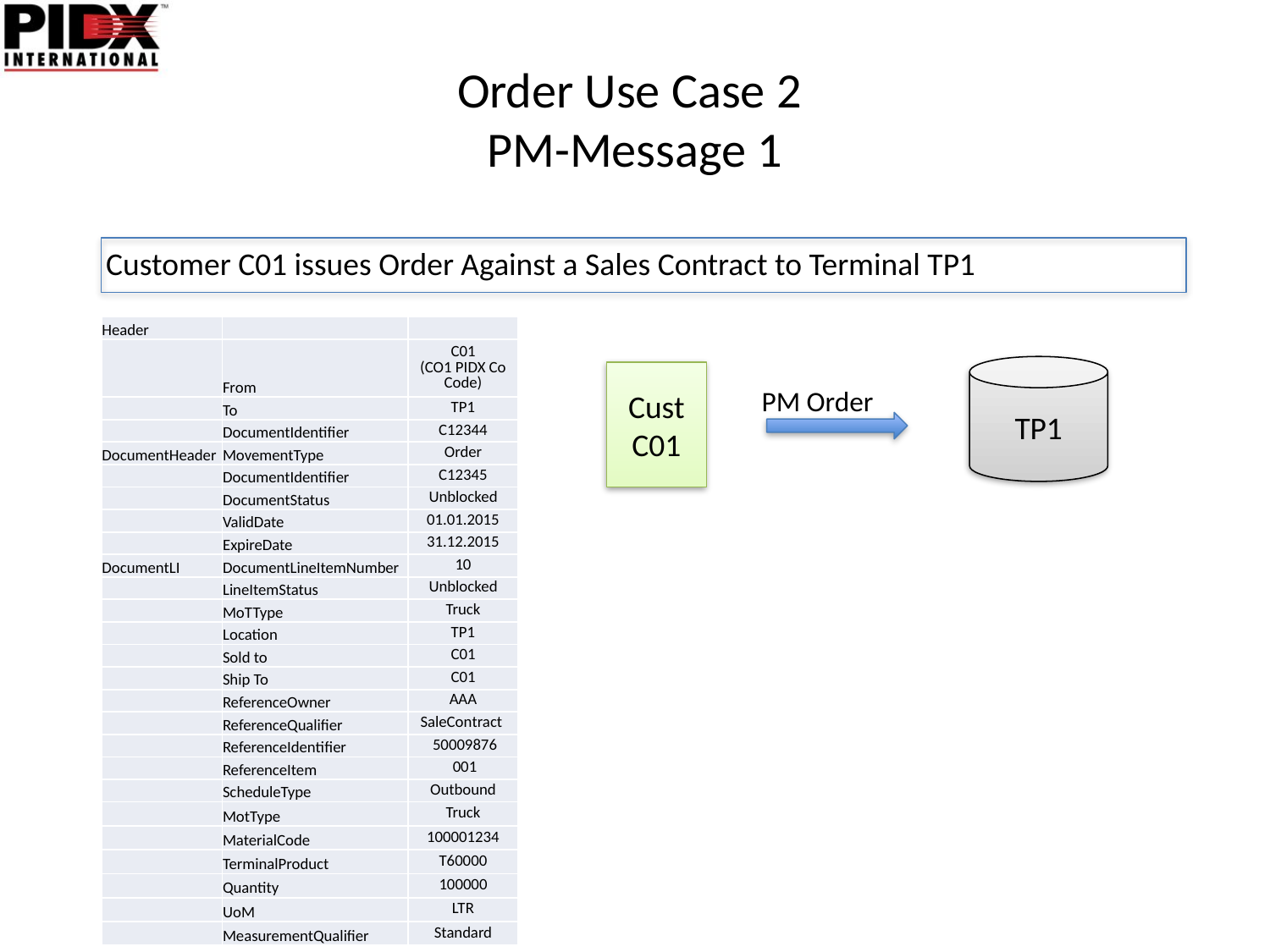

# Order Use Case 2 PM-Message 1
Customer C01 issues Order Against a Sales Contract to Terminal TP1

| Header |  |  |
| --- | --- | --- |
|  | From | C01 (CO1 PIDX Co Code) |
|  | To | TP1 |
|  | DocumentIdentifier | C12344 |
| DocumentHeader | MovementType | Order |
|  | DocumentIdentifier | C12345 |
|  | DocumentStatus | Unblocked |
|  | ValidDate | 01.01.2015 |
|  | ExpireDate | 31.12.2015 |
| DocumentLI | DocumentLineItemNumber | 10 |
|  | LineItemStatus | Unblocked |
|  | MoTType | Truck |
|  | Location | TP1 |
|  | Sold to | C01 |
|  | Ship To | C01 |
|  | ReferenceOwner | AAA |
|  | ReferenceQualifier | SaleContract |
|  | ReferenceIdentifier | 50009876 |
|  | ReferenceItem | 001 |
|  | ScheduleType | Outbound |
|  | MotType | Truck |
|  | MaterialCode | 100001234 |
|  | TerminalProduct | T60000 |
|  | Quantity | 100000 |
|  | UoM | LTR |
|  | MeasurementQualifier | Standard |
TP1
Cust
C01
PM Order